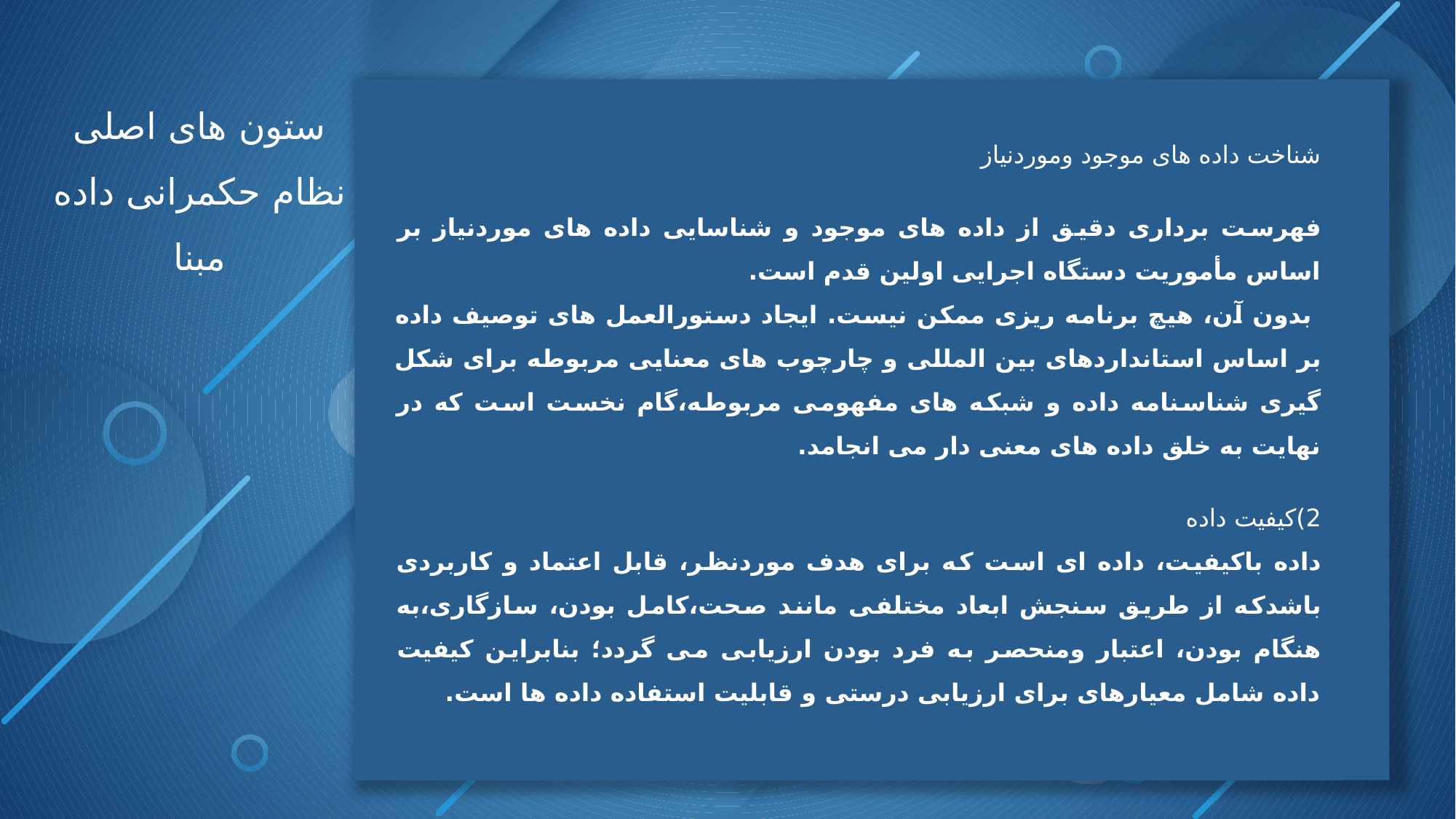

ستون های اصلی نظام حکمرانی داده مبنا
شناخت داده های موجود وموردنیاز

فهرست برداری دقیق از داده های موجود و شناسایی داده های موردنیاز بر اساس مأموریت دستگاه اجرایی اولین قدم است.
 بدون آن، هیچ برنامه ریزی ممکن نیست. ایجاد دستورالعمل های توصیف داده بر اساس استانداردهای بین المللی و چارچوب های معنایی مربوطه برای شکل گیری شناسنامه داده و شبکه های مفهومی مربوطه،گام نخست است که در نهایت به خلق داده های معنی دار می انجامد.

2)کیفیت داده
داده باکیفیت، داده ای است که برای هدف موردنظر، قابل اعتماد و کاربردی باشدکه از طریق سنجش ابعاد مختلفی مانند صحت،کامل بودن، سازگاری،به هنگام بودن، اعتبار ومنحصر به فرد بودن ارزیابی می گردد؛ بنابراین کیفیت داده شامل معیارهای برای ارزیابی درستی و قابلیت استفاده داده ها است.